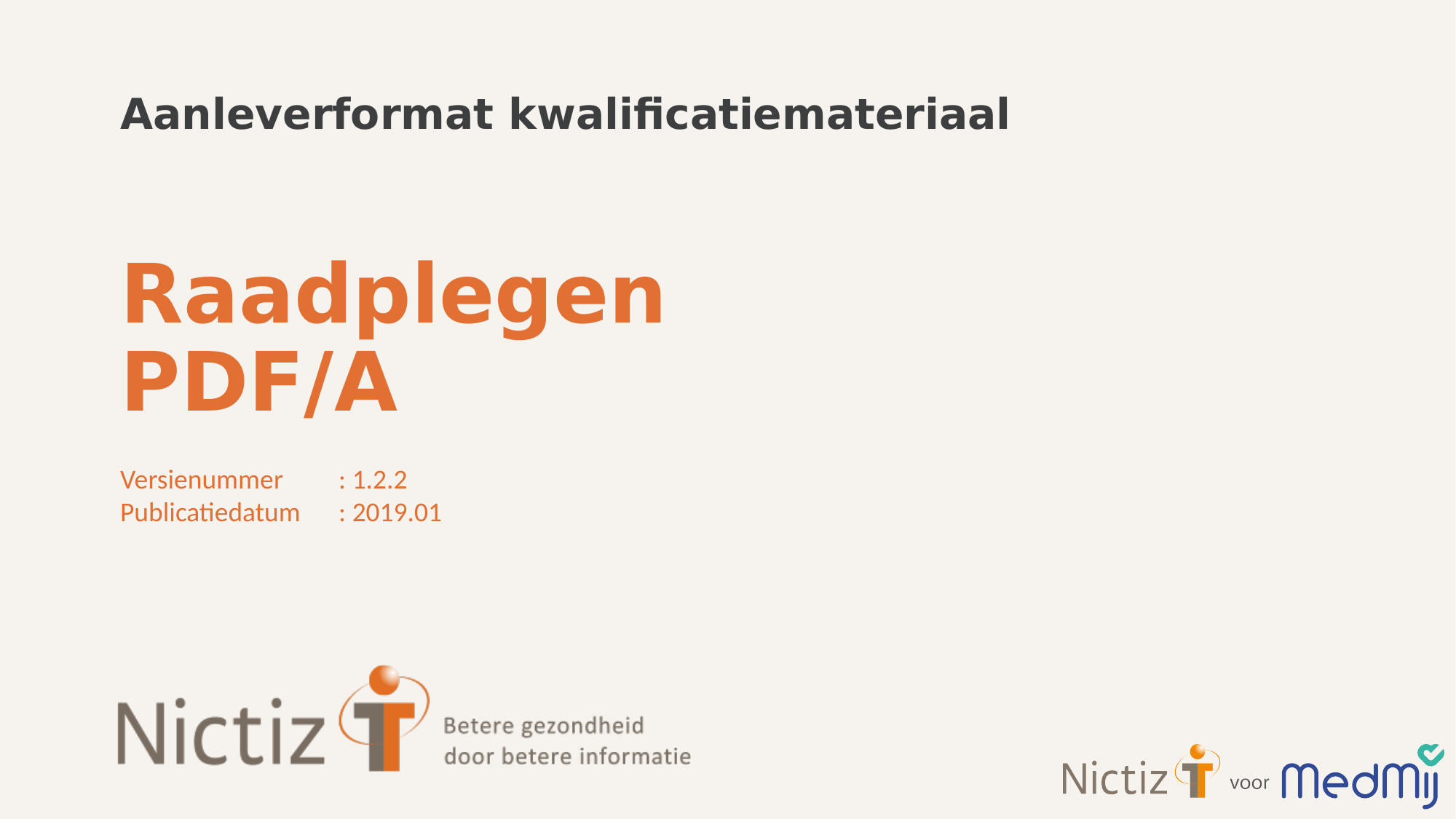

Aanleverformat kwalificatiemateriaal
# Raadplegen PDF/A
Versienummer 	: 1.2.2
Publicatiedatum	: 2019.01